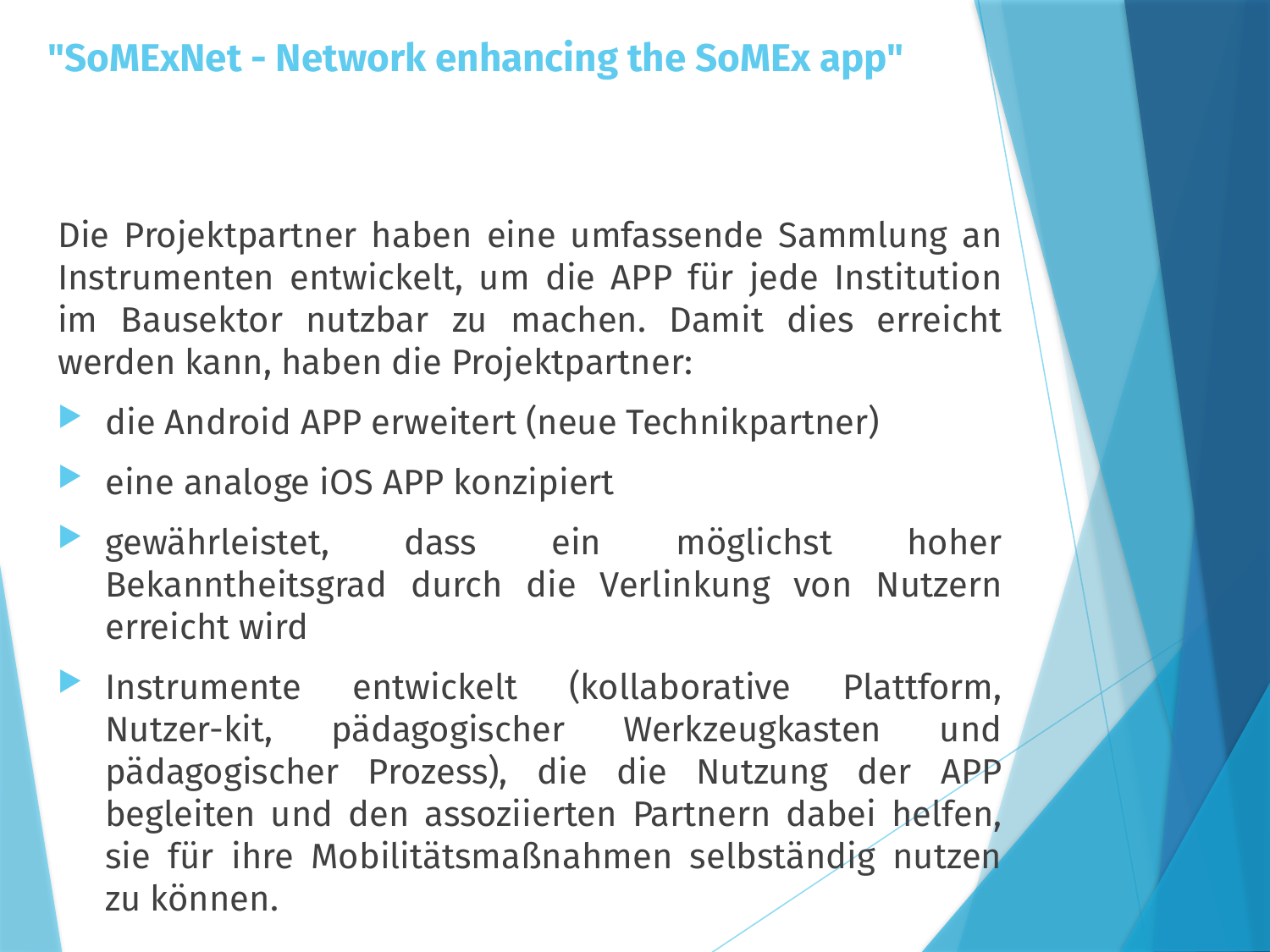

# "SoMExNet - Network enhancing the SoMEx app"
Die Projektpartner haben eine umfassende Sammlung an Instrumenten entwickelt, um die APP für jede Institution im Bausektor nutzbar zu machen. Damit dies erreicht werden kann, haben die Projektpartner:
die Android APP erweitert (neue Technikpartner)
eine analoge iOS APP konzipiert
gewährleistet, dass ein möglichst hoher Bekanntheitsgrad durch die Verlinkung von Nutzern erreicht wird
Instrumente entwickelt (kollaborative Plattform, Nutzer-kit, pädagogischer Werkzeugkasten und pädagogischer Prozess), die die Nutzung der APP begleiten und den assoziierten Partnern dabei helfen, sie für ihre Mobilitätsmaßnahmen selbständig nutzen zu können.